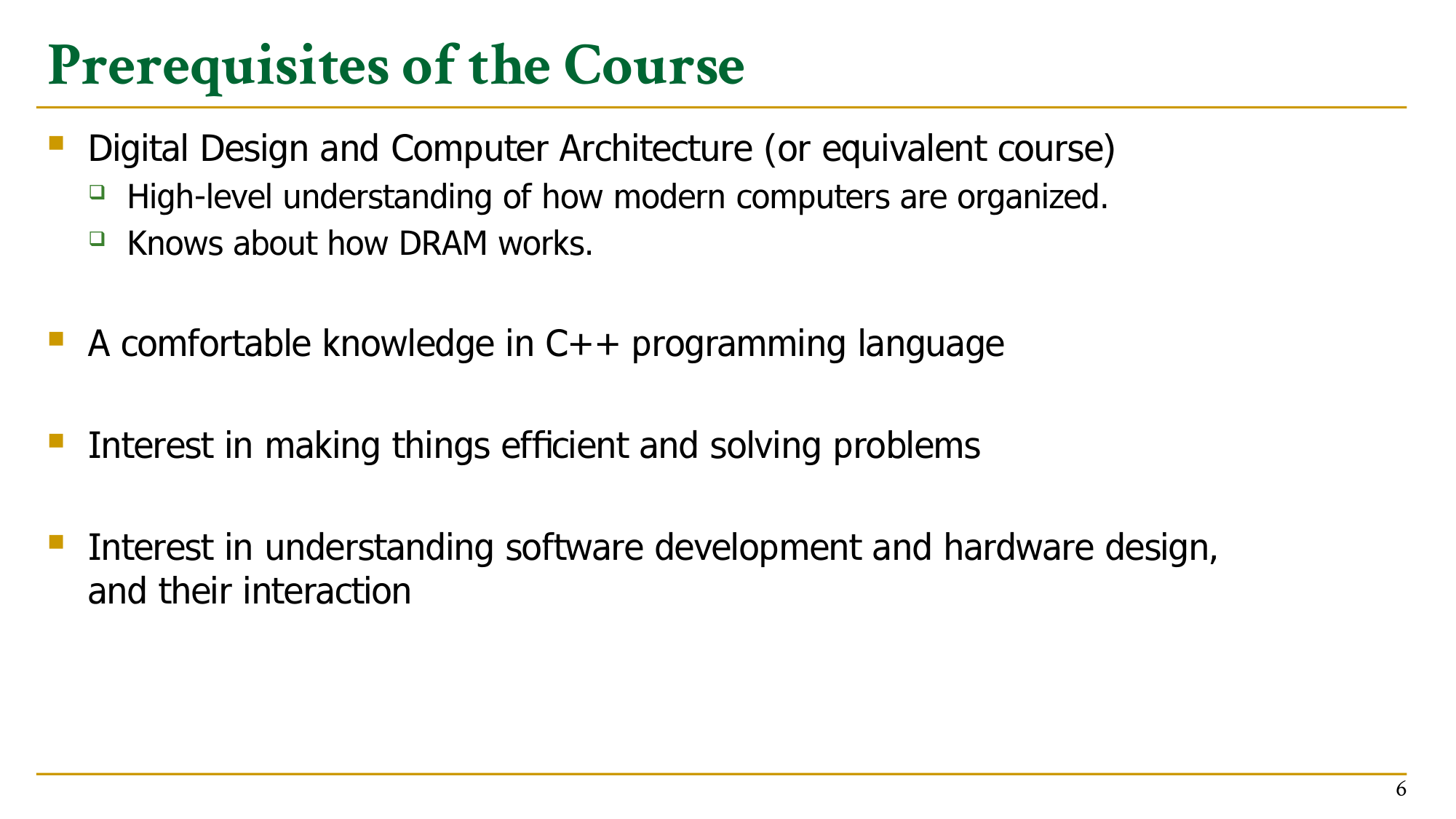

# Prerequisites of the Course
Digital Design and Computer Architecture (or equivalent course)
High-level understanding of how modern computers are organized.
Knows about how DRAM works.

A comfortable knowledge in C++ programming language

Interest in making things efficient and solving problems

Interest in understanding software development and hardware design,
and their interaction
6